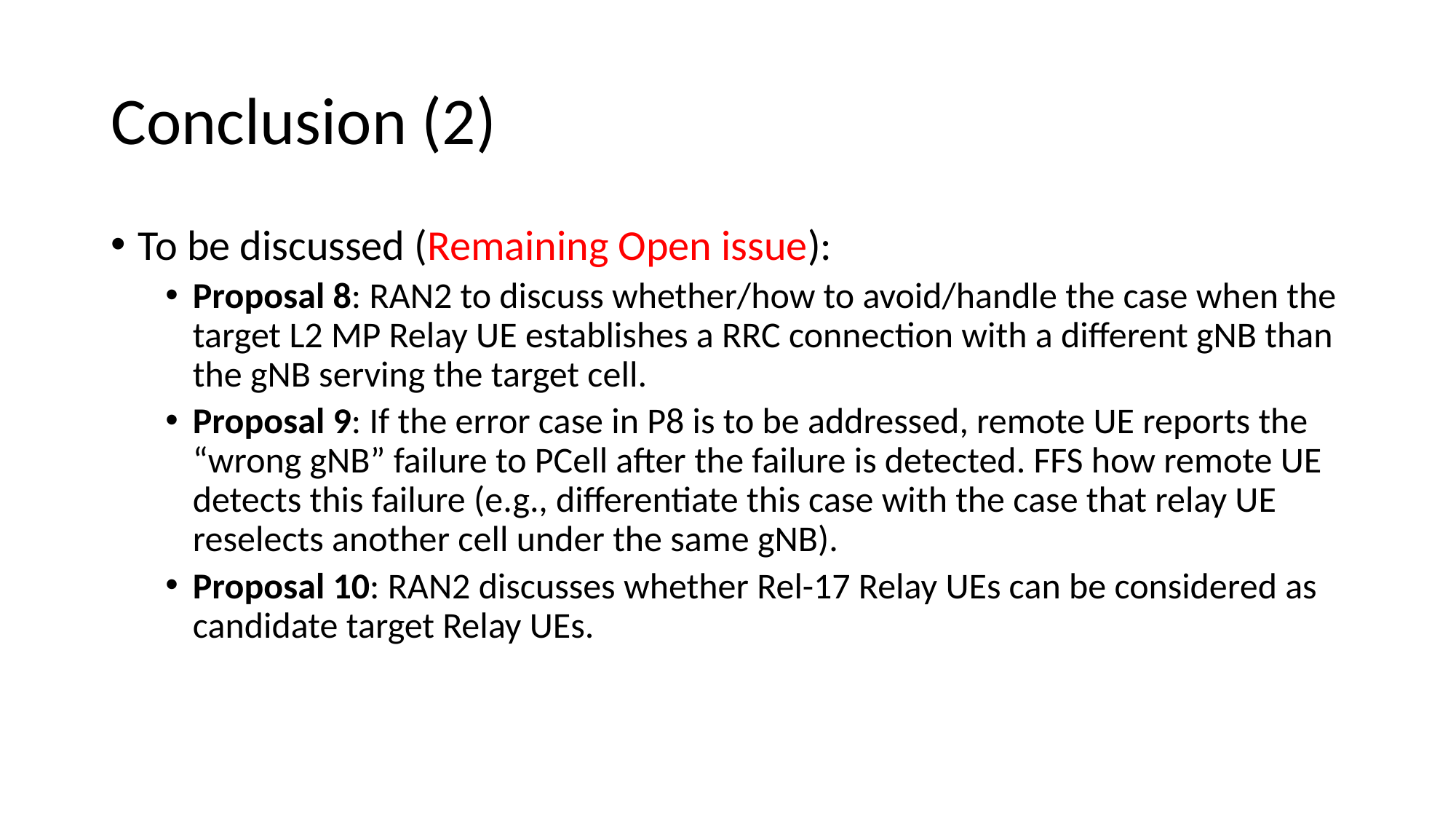

# Conclusion (2)
To be discussed (Remaining Open issue):
Proposal 8: RAN2 to discuss whether/how to avoid/handle the case when the target L2 MP Relay UE establishes a RRC connection with a different gNB than the gNB serving the target cell.
Proposal 9: If the error case in P8 is to be addressed, remote UE reports the “wrong gNB” failure to PCell after the failure is detected. FFS how remote UE detects this failure (e.g., differentiate this case with the case that relay UE reselects another cell under the same gNB).
Proposal 10: RAN2 discusses whether Rel-17 Relay UEs can be considered as candidate target Relay UEs.